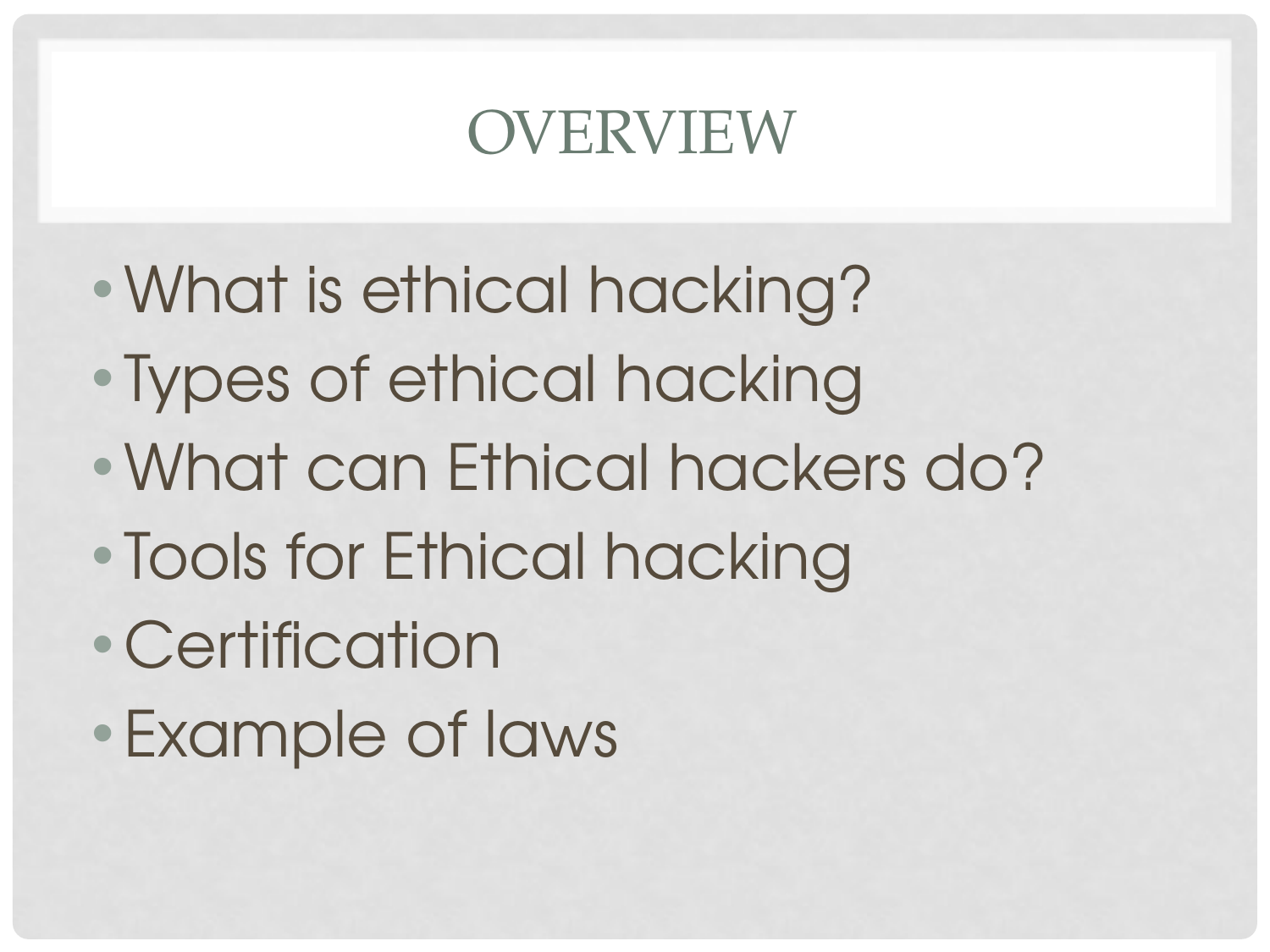

# Overview
What is ethical hacking?
Types of ethical hacking
What can Ethical hackers do?
Tools for Ethical hacking
Certification
Example of laws